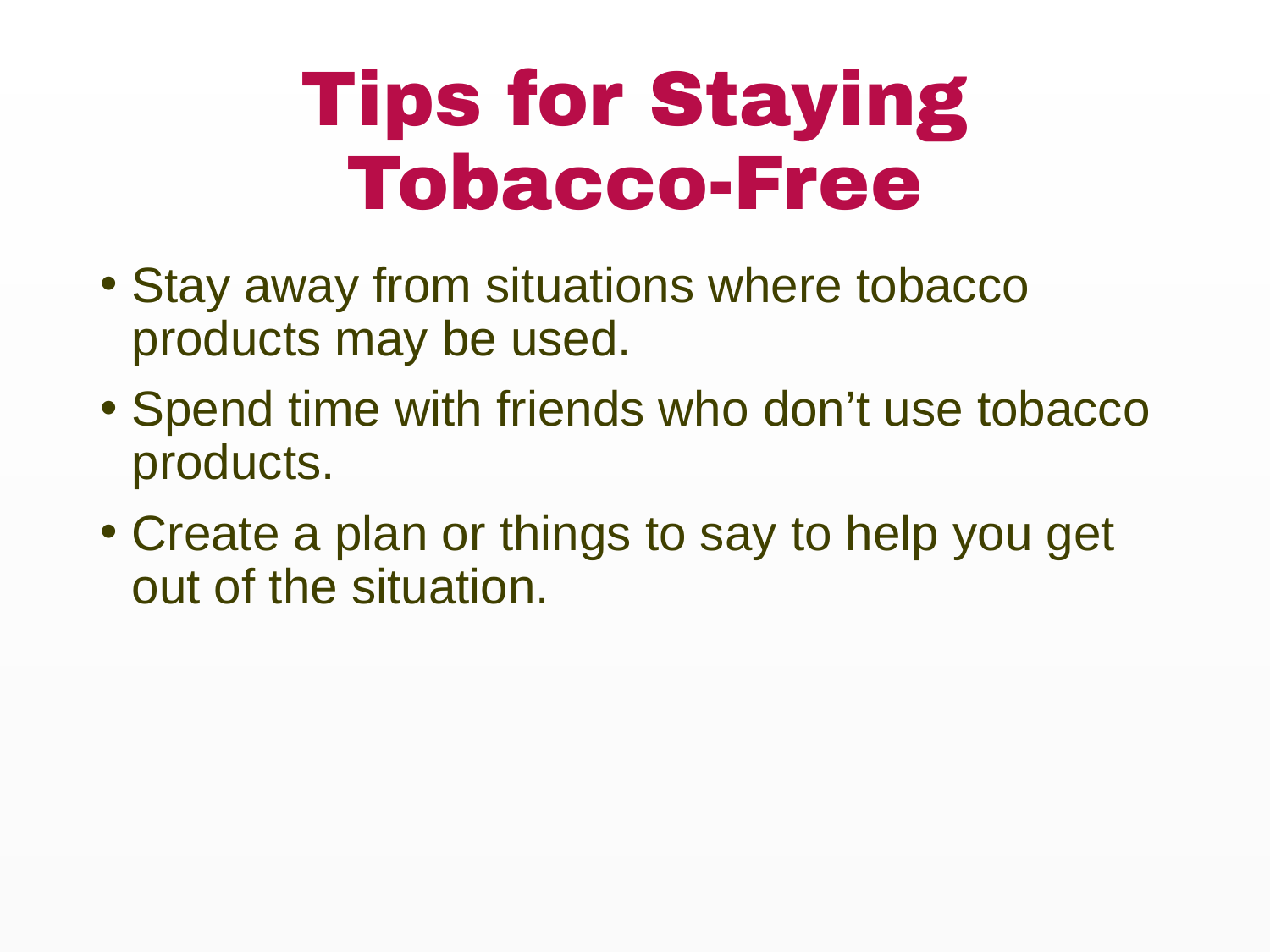

# Tips for Staying Tobacco-Free
Stay away from situations where tobacco products may be used.
Spend time with friends who don’t use tobacco products.
Create a plan or things to say to help you get out of the situation.